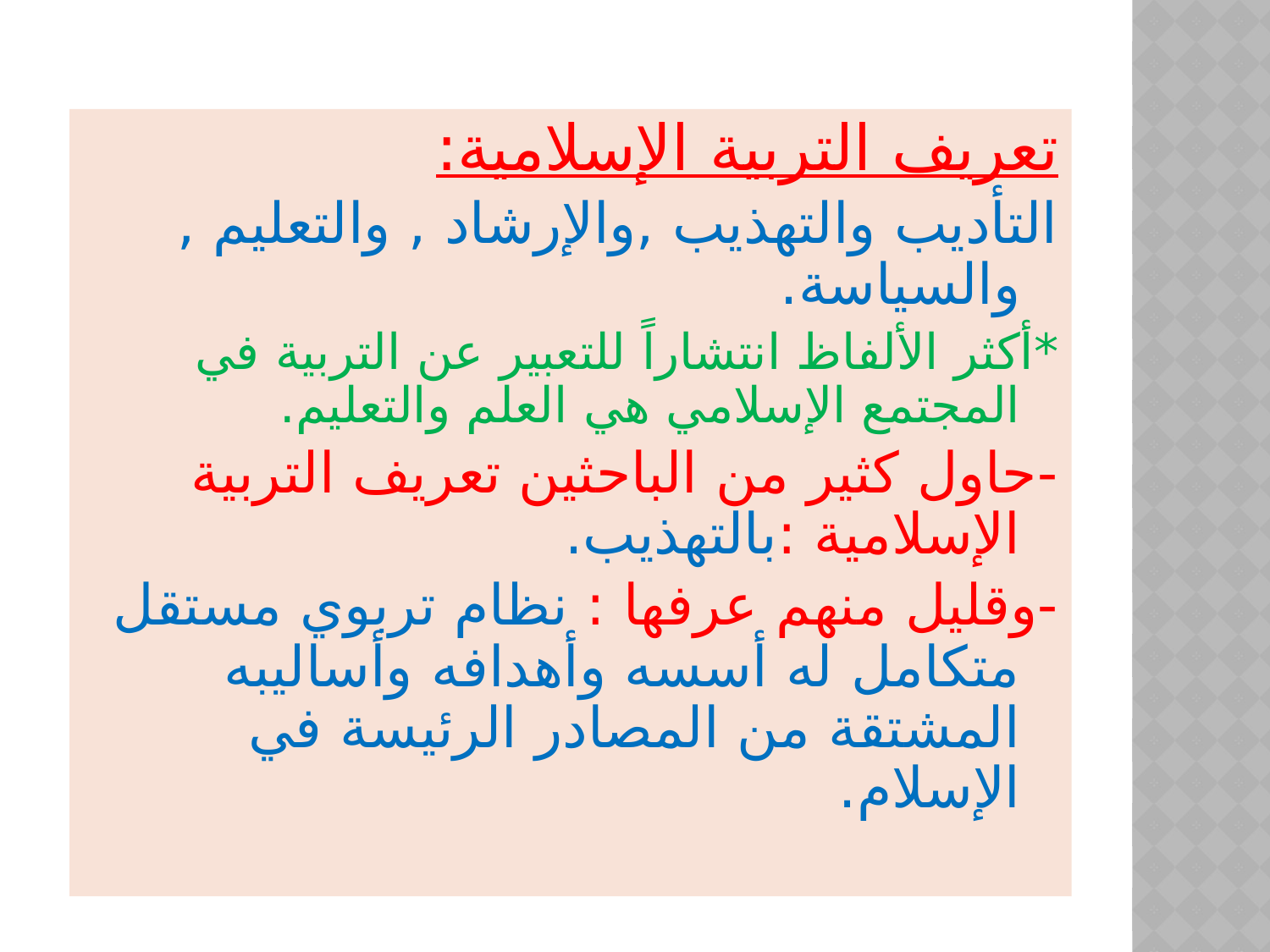

تعريف التربية الإسلامية:
التأديب والتهذيب ,والإرشاد , والتعليم , والسياسة.
*أكثر الألفاظ انتشاراً للتعبير عن التربية في المجتمع الإسلامي هي العلم والتعليم.
-حاول كثير من الباحثين تعريف التربية الإسلامية :بالتهذيب.
-وقليل منهم عرفها : نظام تربوي مستقل متكامل له أسسه وأهدافه وأساليبه المشتقة من المصادر الرئيسة في الإسلام.